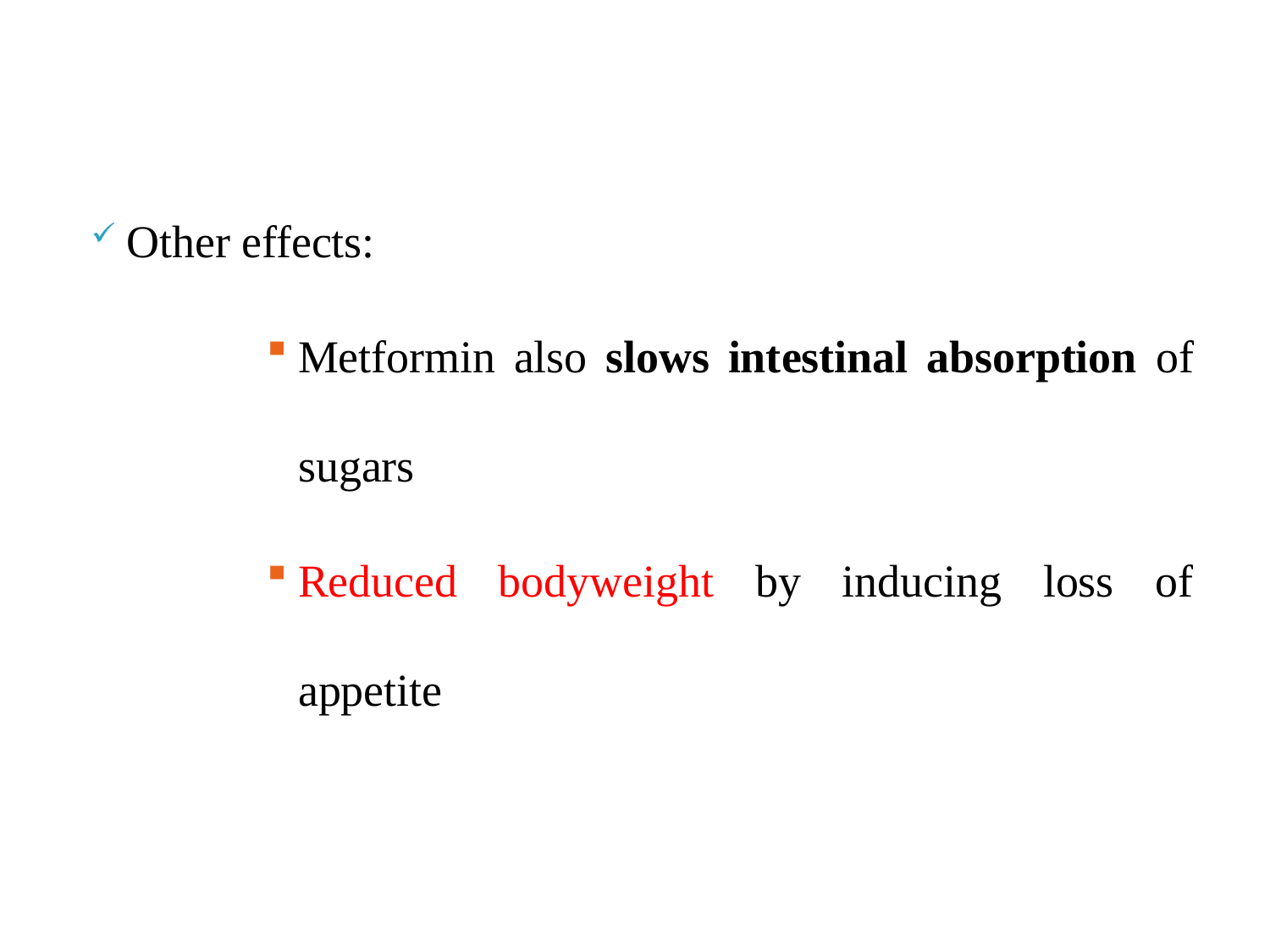

#
Other effects:
Metformin also slows intestinal absorption of sugars
Reduced bodyweight by inducing loss of appetite